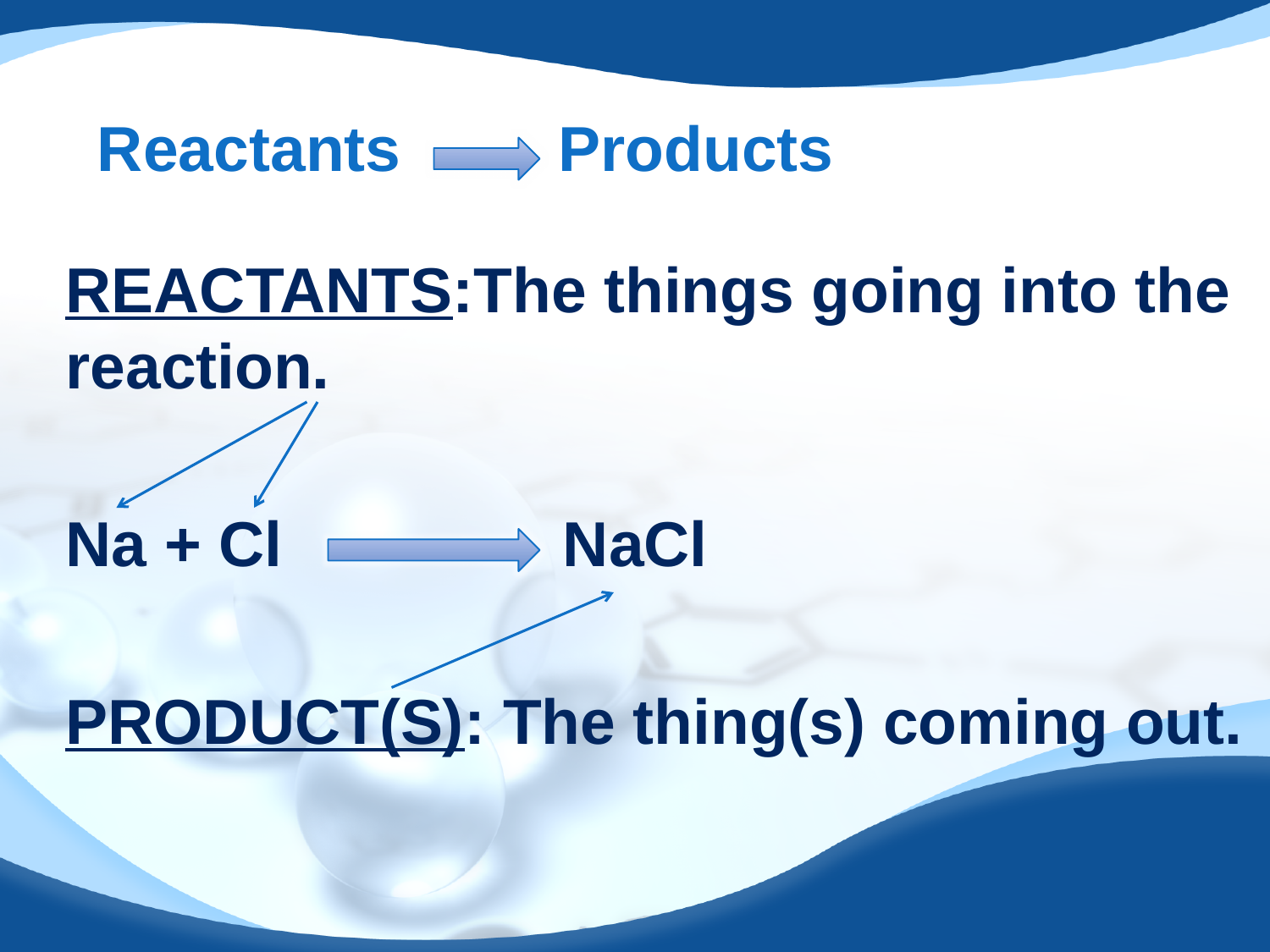

# Reactants         Products

REACTANTS:The things going into the reaction.

Na + Cl                NaCl

PRODUCT(S): The thing(s) coming out.